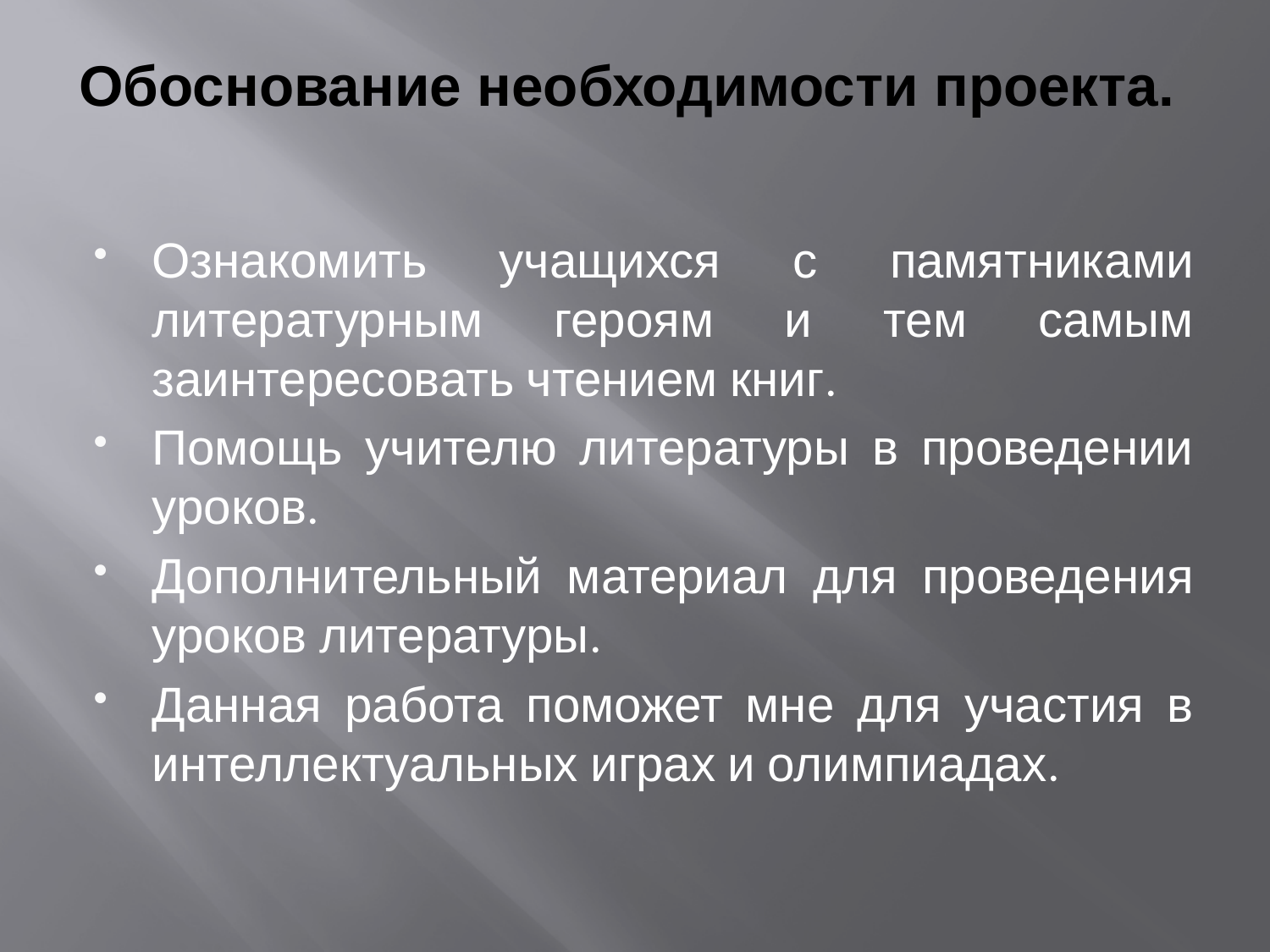

# Обоснование необходимости проекта.
Ознакомить учащихся с памятниками литературным героям и тем самым заинтересовать чтением книг.
Помощь учителю литературы в проведении уроков.
Дополнительный материал для проведения уроков литературы.
Данная работа поможет мне для участия в интеллектуальных играх и олимпиадах.